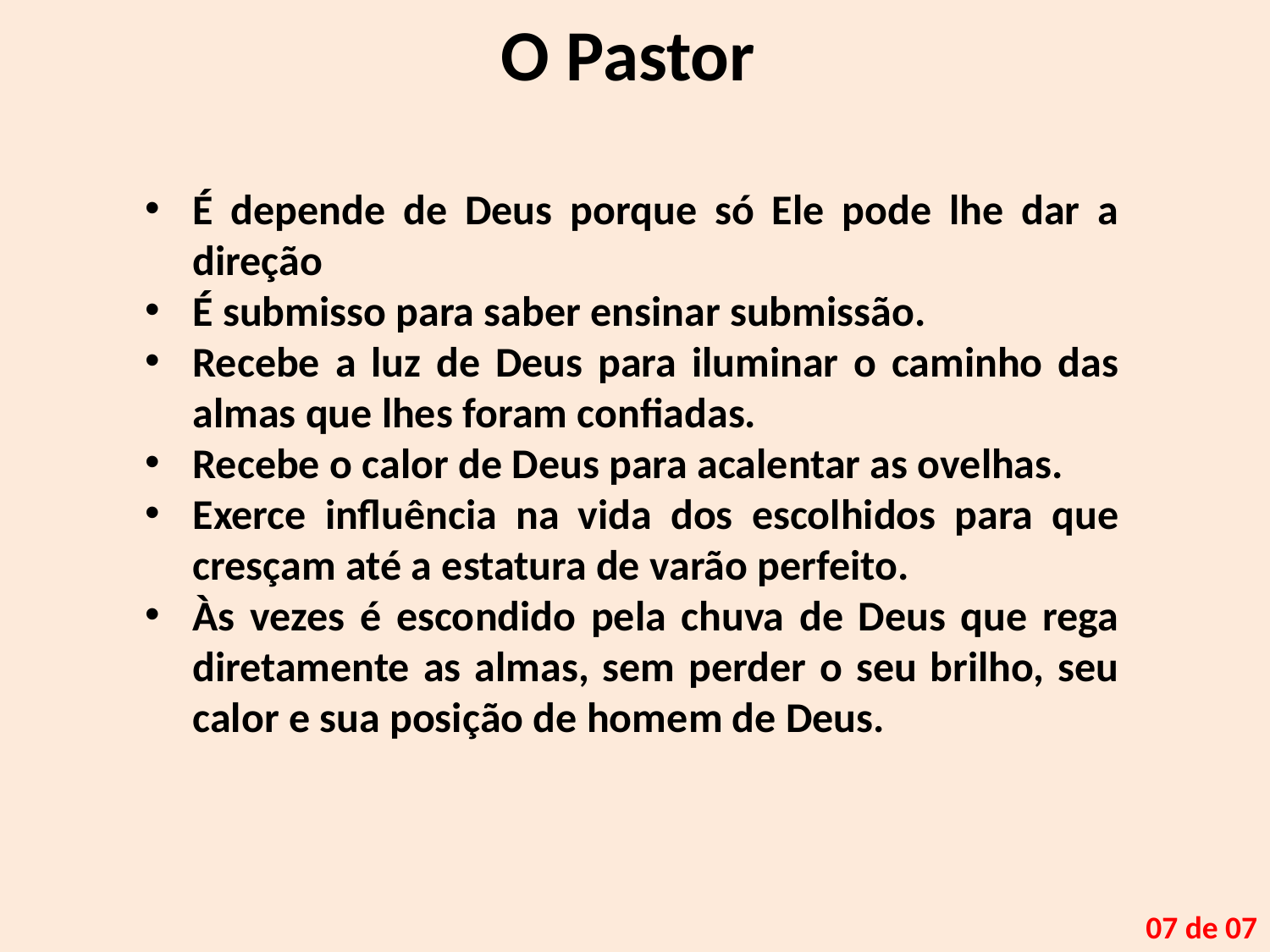

O Pastor
É depende de Deus porque só Ele pode lhe dar a direção
É submisso para saber ensinar submissão.
Recebe a luz de Deus para iluminar o caminho das almas que lhes foram confiadas.
Recebe o calor de Deus para acalentar as ovelhas.
Exerce influência na vida dos escolhidos para que cresçam até a estatura de varão perfeito.
Às vezes é escondido pela chuva de Deus que rega diretamente as almas, sem perder o seu brilho, seu calor e sua posição de homem de Deus.

07 de 07